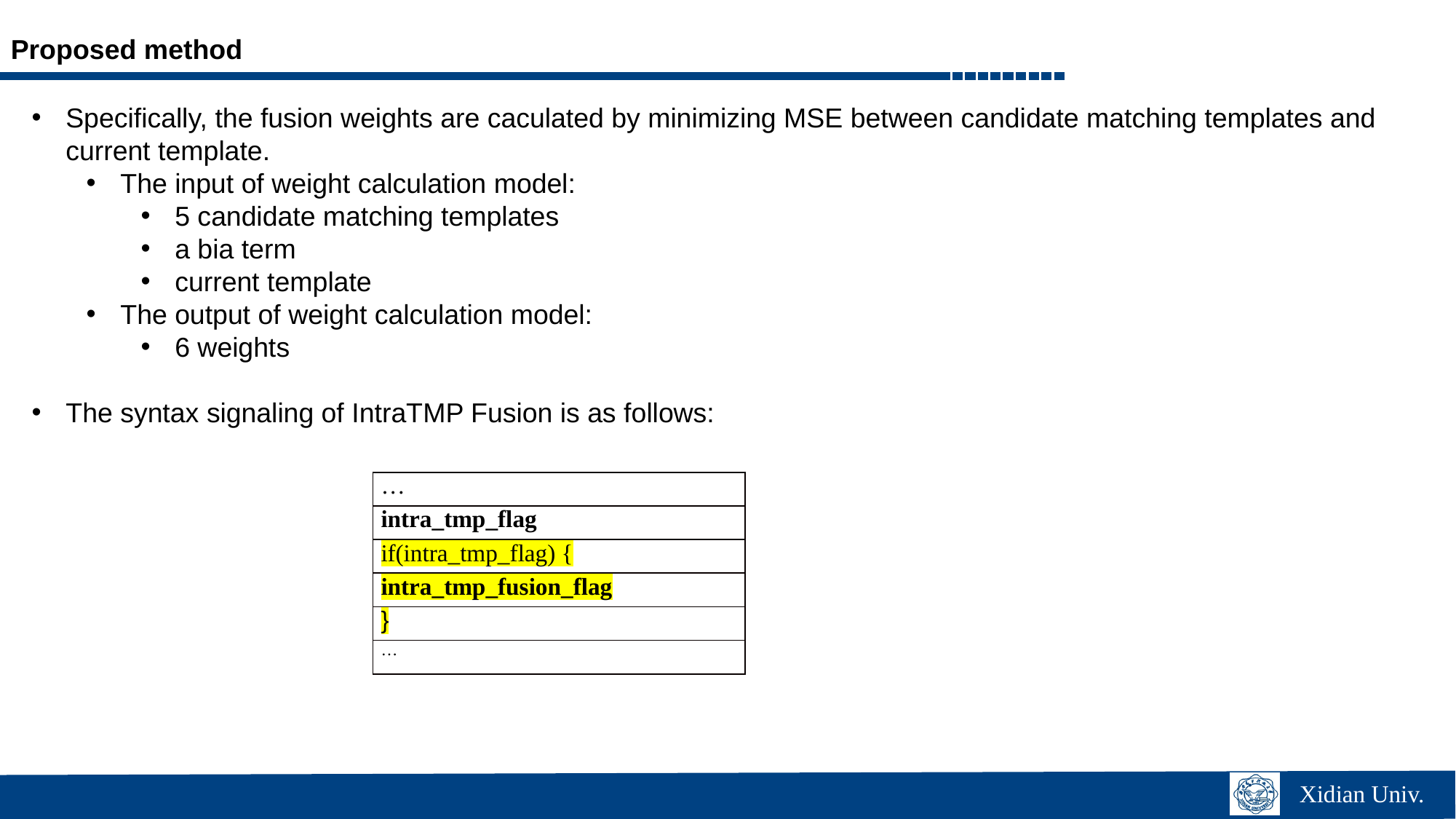

Proposed method
Specifically, the fusion weights are caculated by minimizing MSE between candidate matching templates and current template.
The input of weight calculation model:
5 candidate matching templates
a bia term
current template
The output of weight calculation model:
6 weights

The syntax signaling of IntraTMP Fusion is as follows:

| … |
| --- |
| intra\_tmp\_flag |
| if(intra\_tmp\_flag) { |
| intra\_tmp\_fusion\_flag |
| } |
| … |